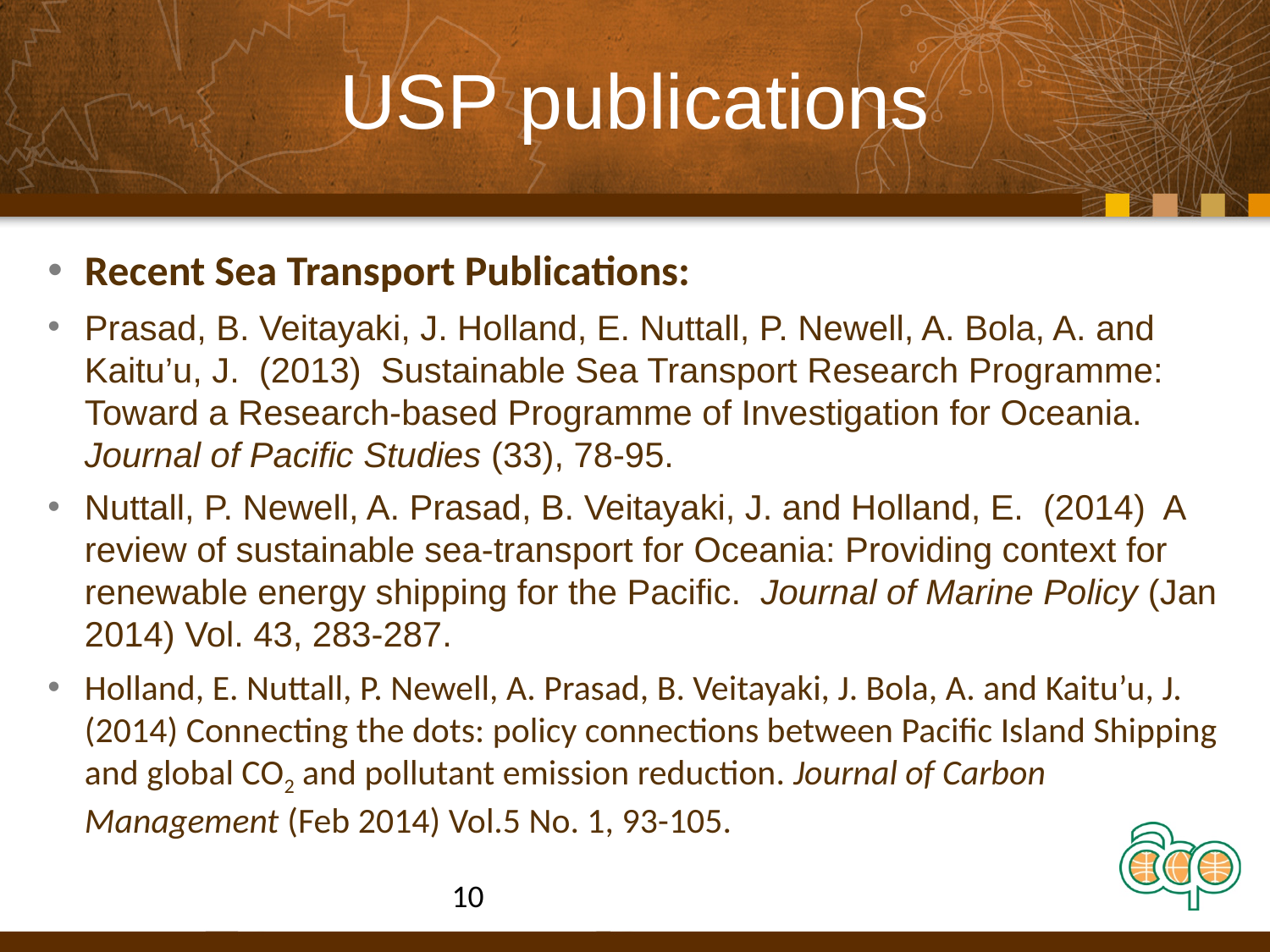

# USP publications
Recent Sea Transport Publications:
Prasad, B. Veitayaki, J. Holland, E. Nuttall, P. Newell, A. Bola, A. and Kaitu’u, J.  (2013)  Sustainable Sea Transport Research Programme: Toward a Research-based Programme of Investigation for Oceania.  Journal of Pacific Studies (33), 78-95.
Nuttall, P. Newell, A. Prasad, B. Veitayaki, J. and Holland, E.  (2014)  A review of sustainable sea-transport for Oceania: Providing context for renewable energy shipping for the Pacific.  Journal of Marine Policy (Jan 2014) Vol. 43, 283-287.
Holland, E. Nuttall, P. Newell, A. Prasad, B. Veitayaki, J. Bola, A. and Kaitu’u, J. (2014) Connecting the dots: policy connections between Pacific Island Shipping and global CO2 and pollutant emission reduction. Journal of Carbon Management (Feb 2014) Vol.5 No. 1, 93-105.

10